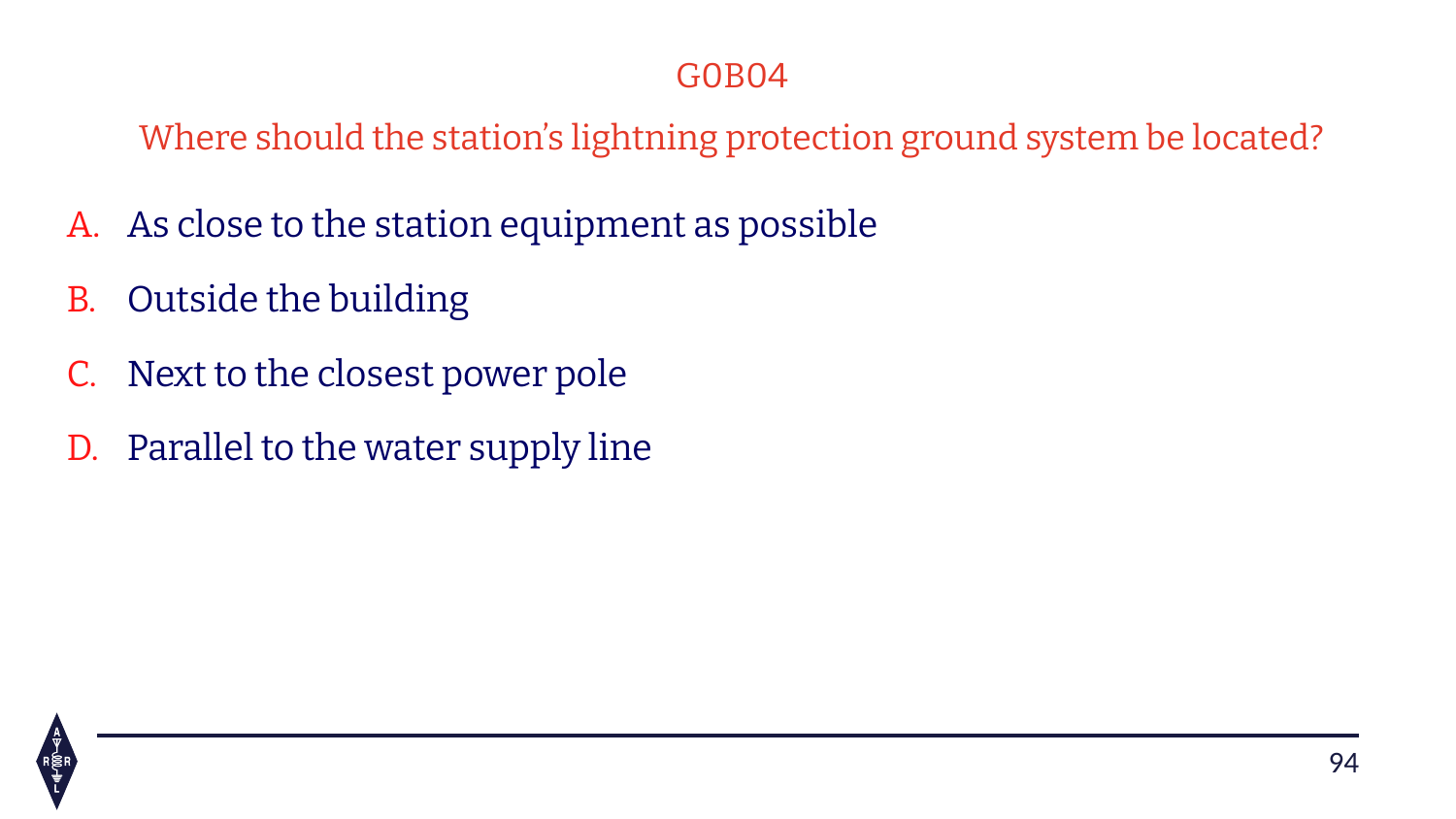

G0B04
Where should the station’s lightning protection ground system be located?
As close to the station equipment as possible
Outside the building
Next to the closest power pole
Parallel to the water supply line

94